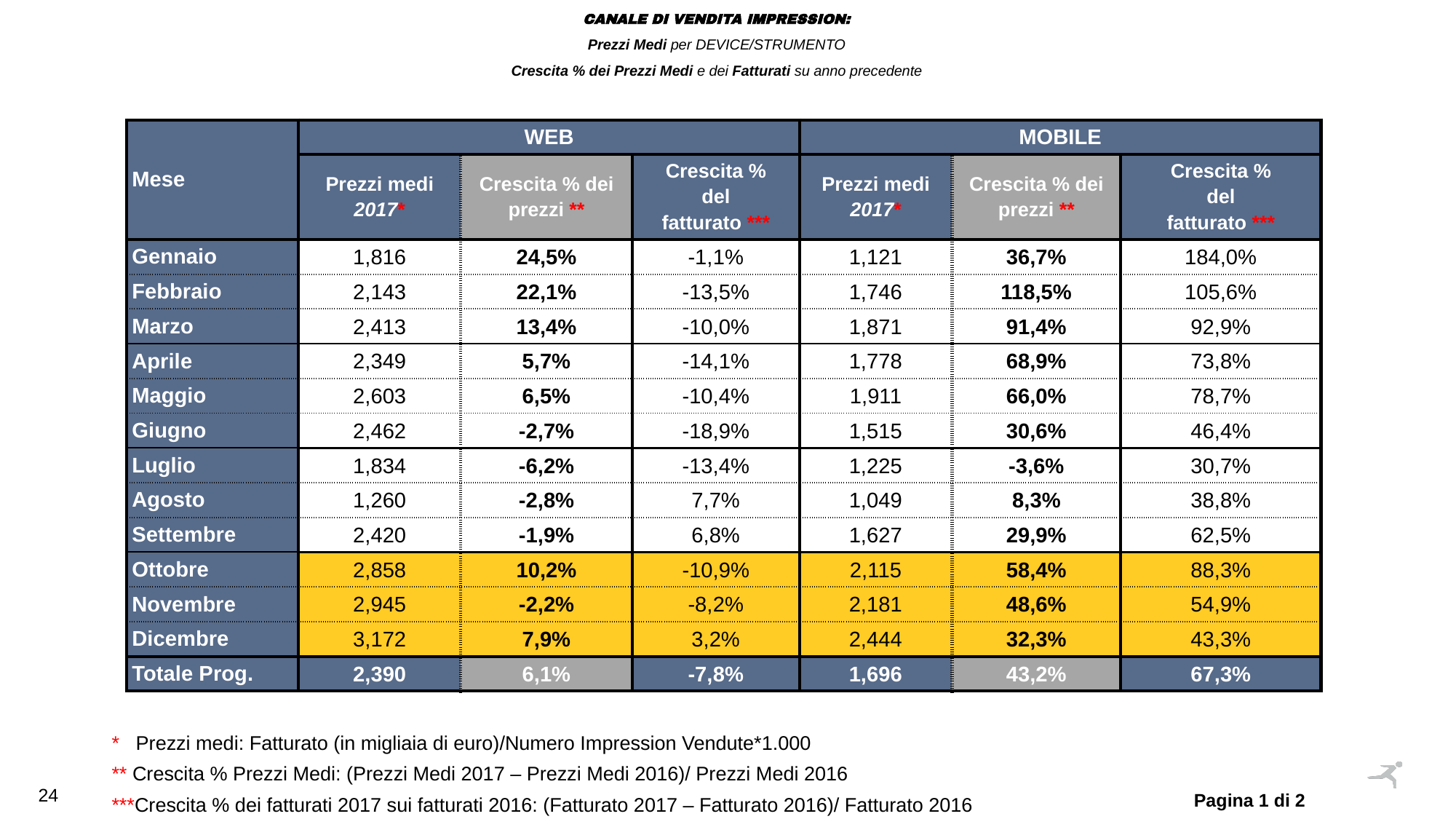

CANALE DI VENDITA IMPRESSION:

Prezzi Medi per DEVICE/STRUMENTO

Crescita % dei Prezzi Medi e dei Fatturati su anno precedente
| Mese | WEB |  |  | MOBILE |  |  |
| --- | --- | --- | --- | --- | --- | --- |
|  | Prezzi medi 2017\* | Crescita % dei prezzi \*\* | Crescita % del fatturato \*\*\* | Prezzi medi 2017\* | Crescita % dei prezzi \*\* | Crescita % del fatturato \*\*\* |
| Gennaio | 1,816 | 24,5% | -1,1% | 1,121 | 36,7% | 184,0% |
| Febbraio | 2,143 | 22,1% | -13,5% | 1,746 | 118,5% | 105,6% |
| Marzo | 2,413 | 13,4% | -10,0% | 1,871 | 91,4% | 92,9% |
| Aprile | 2,349 | 5,7% | -14,1% | 1,778 | 68,9% | 73,8% |
| Maggio | 2,603 | 6,5% | -10,4% | 1,911 | 66,0% | 78,7% |
| Giugno | 2,462 | -2,7% | -18,9% | 1,515 | 30,6% | 46,4% |
| Luglio | 1,834 | -6,2% | -13,4% | 1,225 | -3,6% | 30,7% |
| Agosto | 1,260 | -2,8% | 7,7% | 1,049 | 8,3% | 38,8% |
| Settembre | 2,420 | -1,9% | 6,8% | 1,627 | 29,9% | 62,5% |
| Ottobre | 2,858 | 10,2% | -10,9% | 2,115 | 58,4% | 88,3% |
| Novembre | 2,945 | -2,2% | -8,2% | 2,181 | 48,6% | 54,9% |
| Dicembre | 3,172 | 7,9% | 3,2% | 2,444 | 32,3% | 43,3% |
| Totale Prog. | 2,390 | 6,1% | -7,8% | 1,696 | 43,2% | 67,3% |
*   Prezzi medi: Fatturato (in migliaia di euro)/Numero Impression Vendute*1.000

** Crescita % Prezzi Medi: (Prezzi Medi 2017 – Prezzi Medi 2016)/ Prezzi Medi 2016

***Crescita % dei fatturati 2017 sui fatturati 2016: (Fatturato 2017 – Fatturato 2016)/ Fatturato 2016
24
Pagina 1 di 2